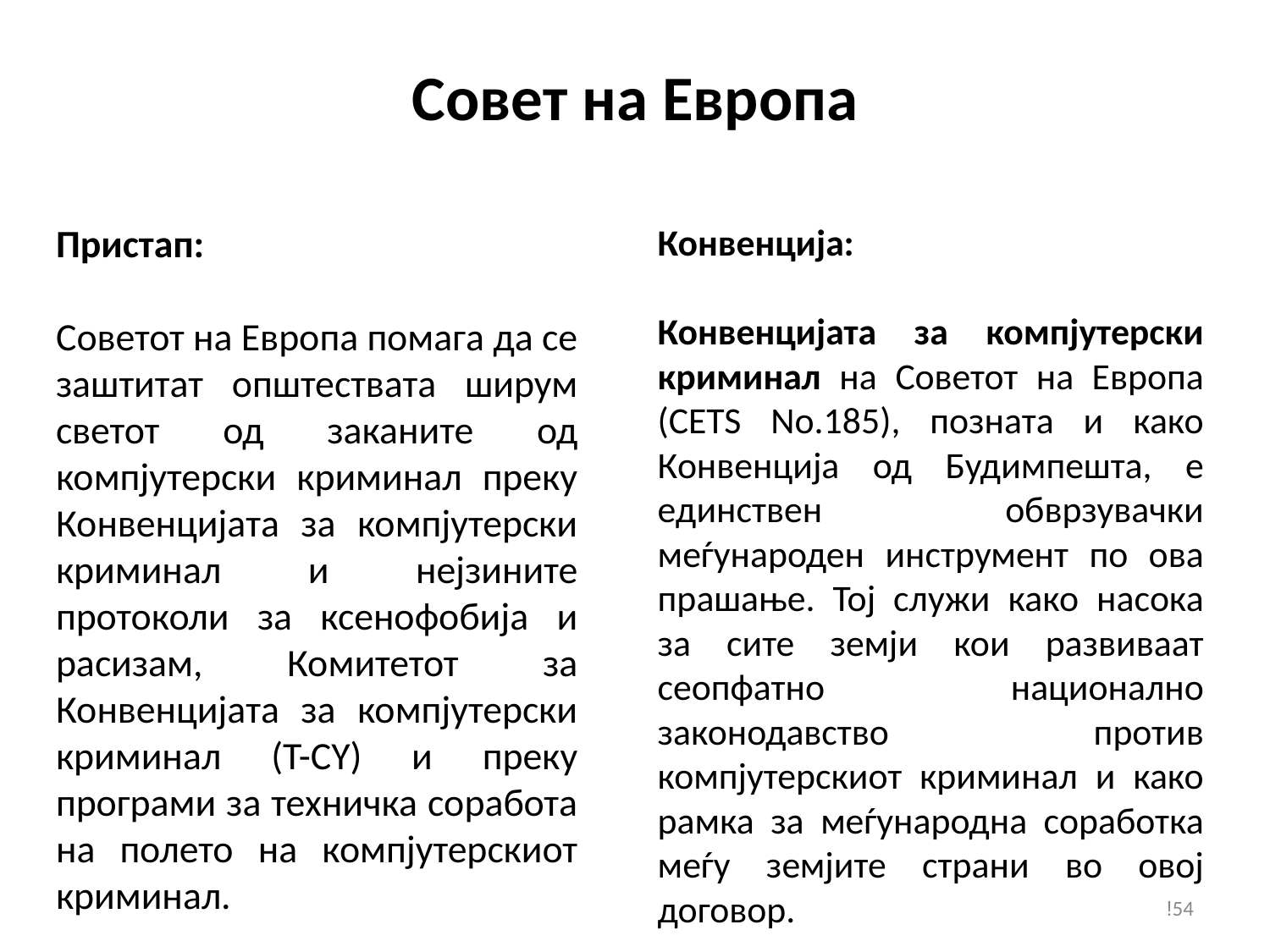

# Совет на Европа
Пристап:

Советот на Европа помага да се заштитат општествата ширум светот од заканите од компјутерски криминал преку Конвенцијата за компјутерски криминал и нејзините протоколи за ксенофобија и расизам, Комитетот за Конвенцијата за компјутерски криминал (T-CY) и преку програми за техничка соработа на полето на компјутерскиот криминал.
Конвенција:

Конвенцијата за компјутерски криминал на Советот на Европа (CETS No.185), позната и како Конвенција од Будимпешта, е единствен обврзувачки меѓународен инструмент по ова прашање. Тој служи како насока за сите земји кои развиваат сеопфатно национално законодавство против компјутерскиот криминал и како рамка за меѓународна соработка меѓу земјите страни во овој договор.
!54